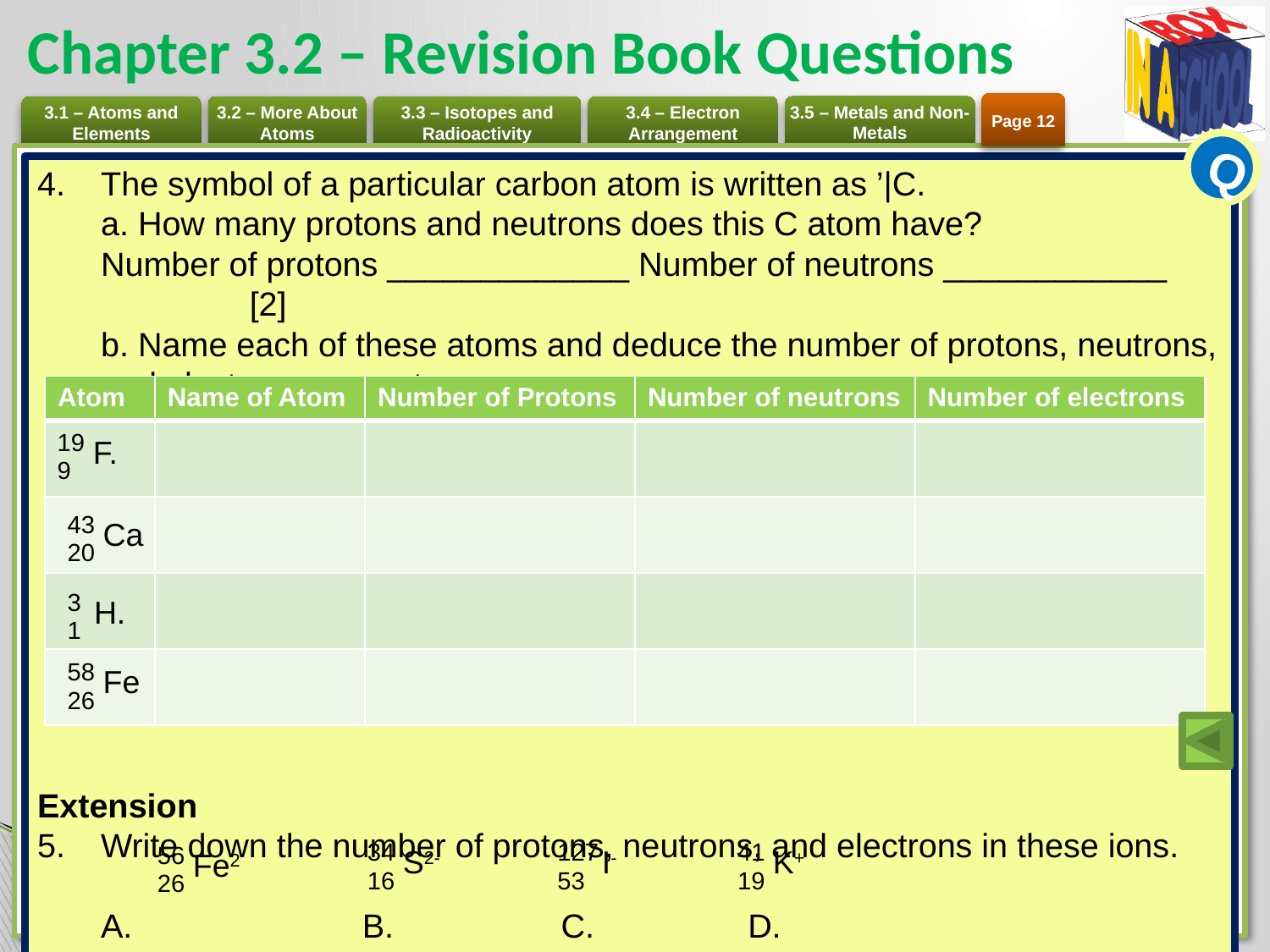

# Chapter 3.2 – Revision Book Questions
Page 12
Q
The symbol of a particular carbon atom is written as ’|C.
a. How many protons and neutrons does this C atom have?
Number of protons _____________ Number of neutrons ____________ 	[2]
b. Name each of these atoms and deduce the number of protons, neutrons, and electrons present.

Extension
Write down the number of protons, neutrons, and electrons in these ions.
A.	B.	C.	D. 	[8]
| Atom | Name of Atom | Number of Protons | Number of neutrons | Number of electrons |
| --- | --- | --- | --- | --- |
|  |  |  |  |  |
|  |  |  |  |  |
|  |  |  |  |  |
|  |  |  |  |  |
19
    F.
9
43
    Ca
20
3
   H.
1
58
    Fe
26

34
    S2-
16
127
     I-
53
41
    K+
19
56
    Fe2
26